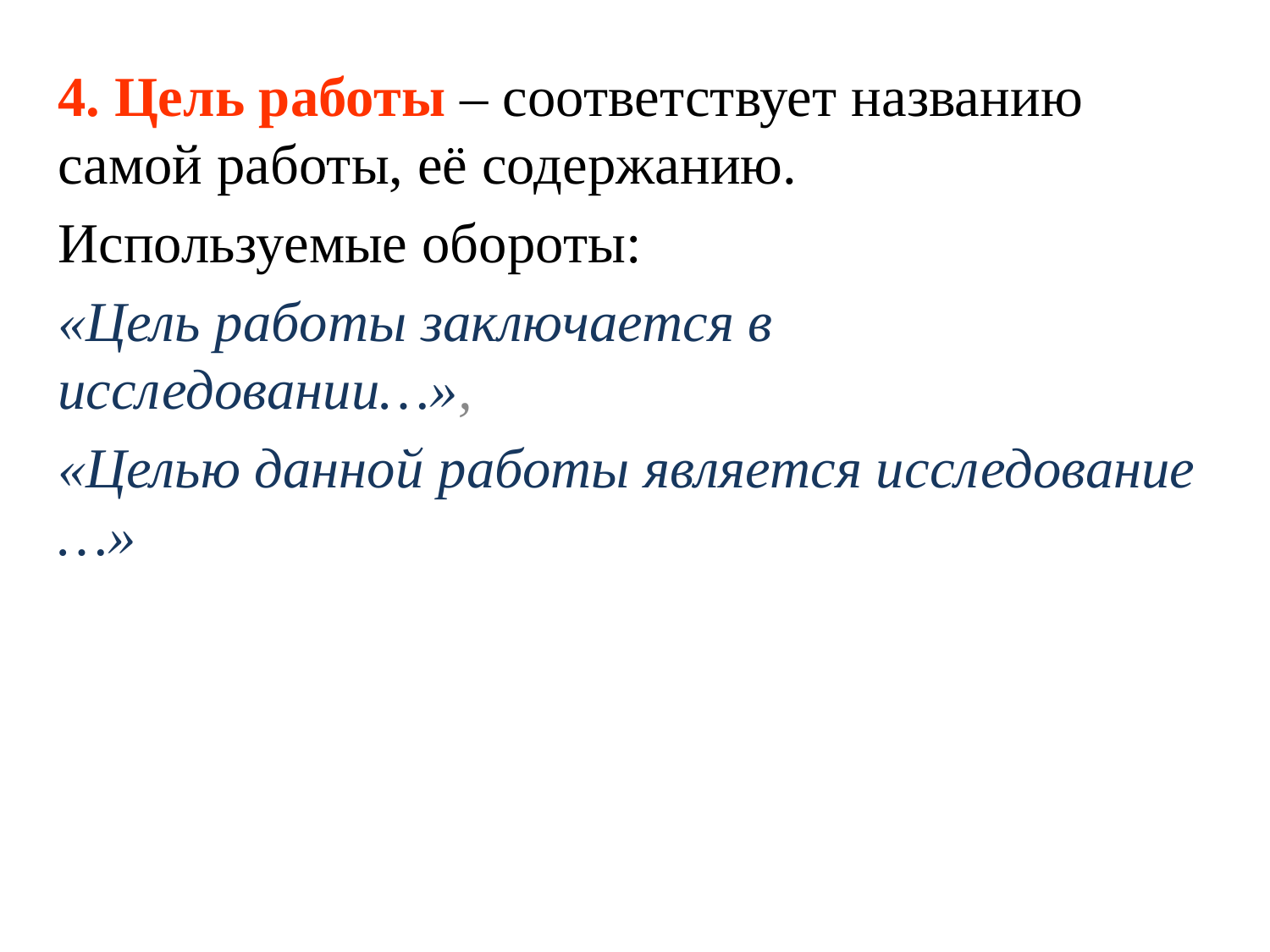

4. Цель работы – соответствует названию самой работы, её содержанию.
Используемые обороты:
«Цель работы заключается в исследовании…»,
«Целью данной работы является исследование …»